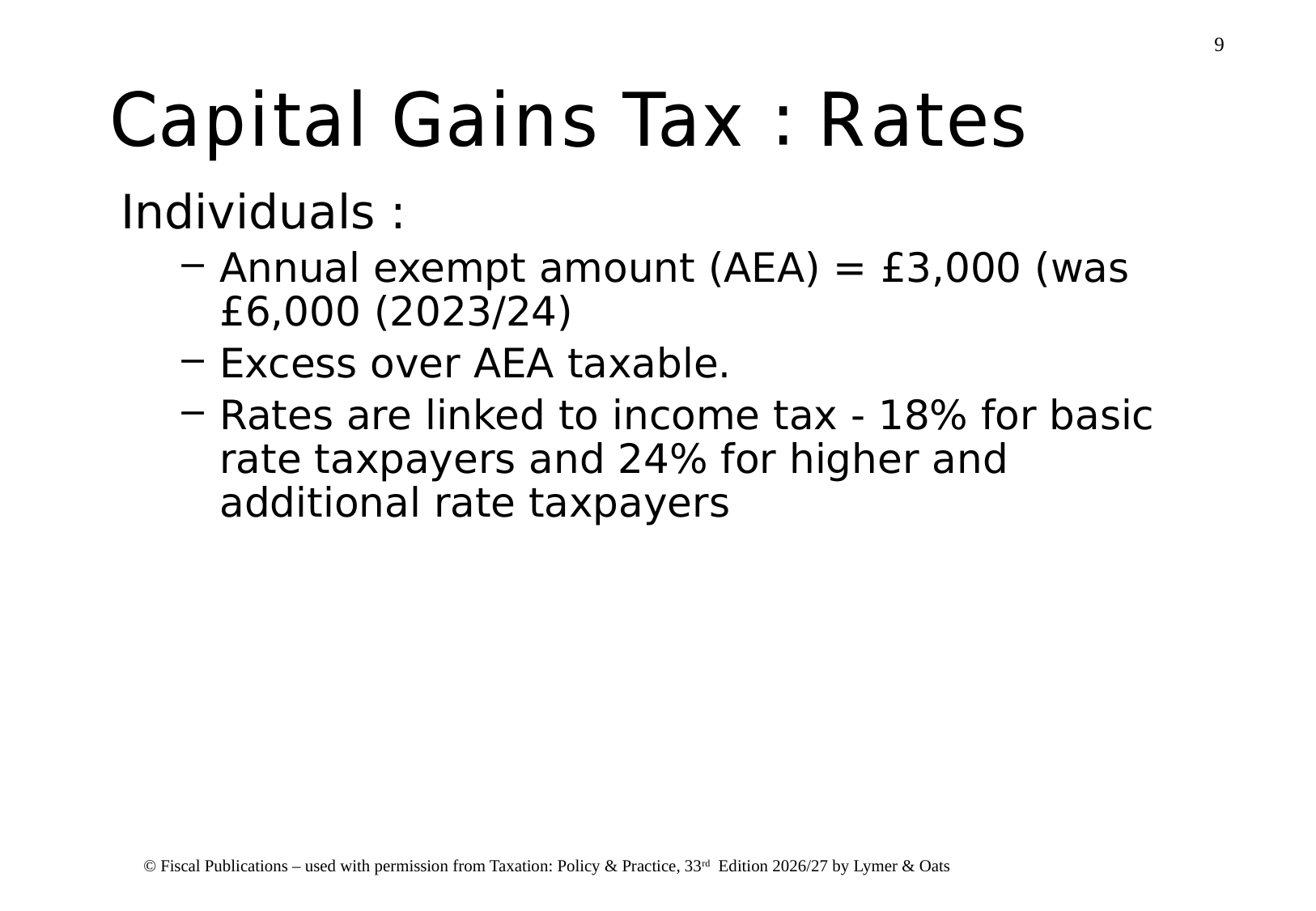

# Capital Gains Tax : Rates
Individuals :
Annual exempt amount (AEA) = £3,000 (was £6,000 (2023/24)
Excess over AEA taxable.
Rates are linked to income tax - 18% for basic rate taxpayers and 24% for higher and additional rate taxpayers